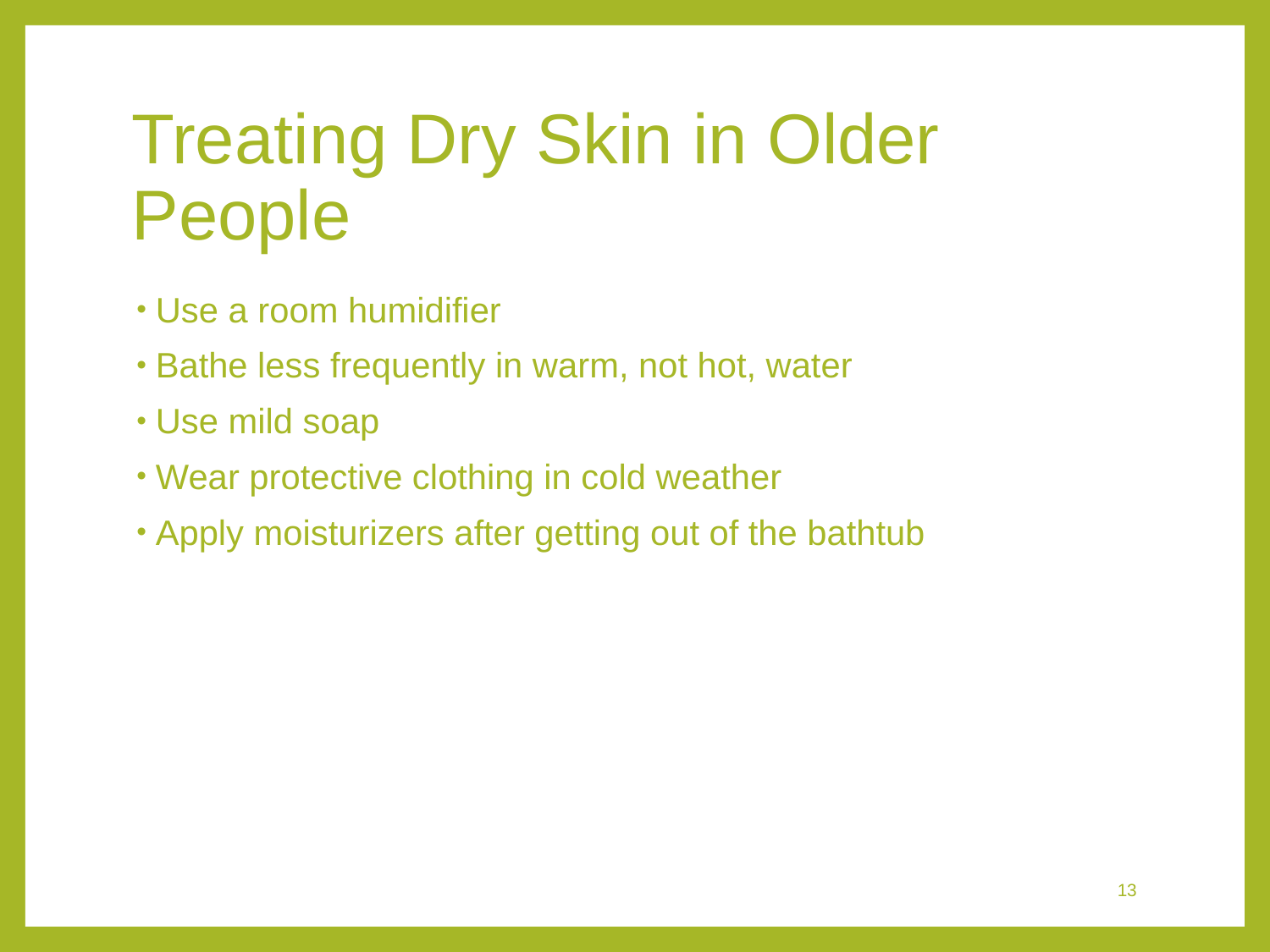

# Treating Dry Skin in Older People
Use a room humidifier
Bathe less frequently in warm, not hot, water
Use mild soap
Wear protective clothing in cold weather
Apply moisturizers after getting out of the bathtub
 13